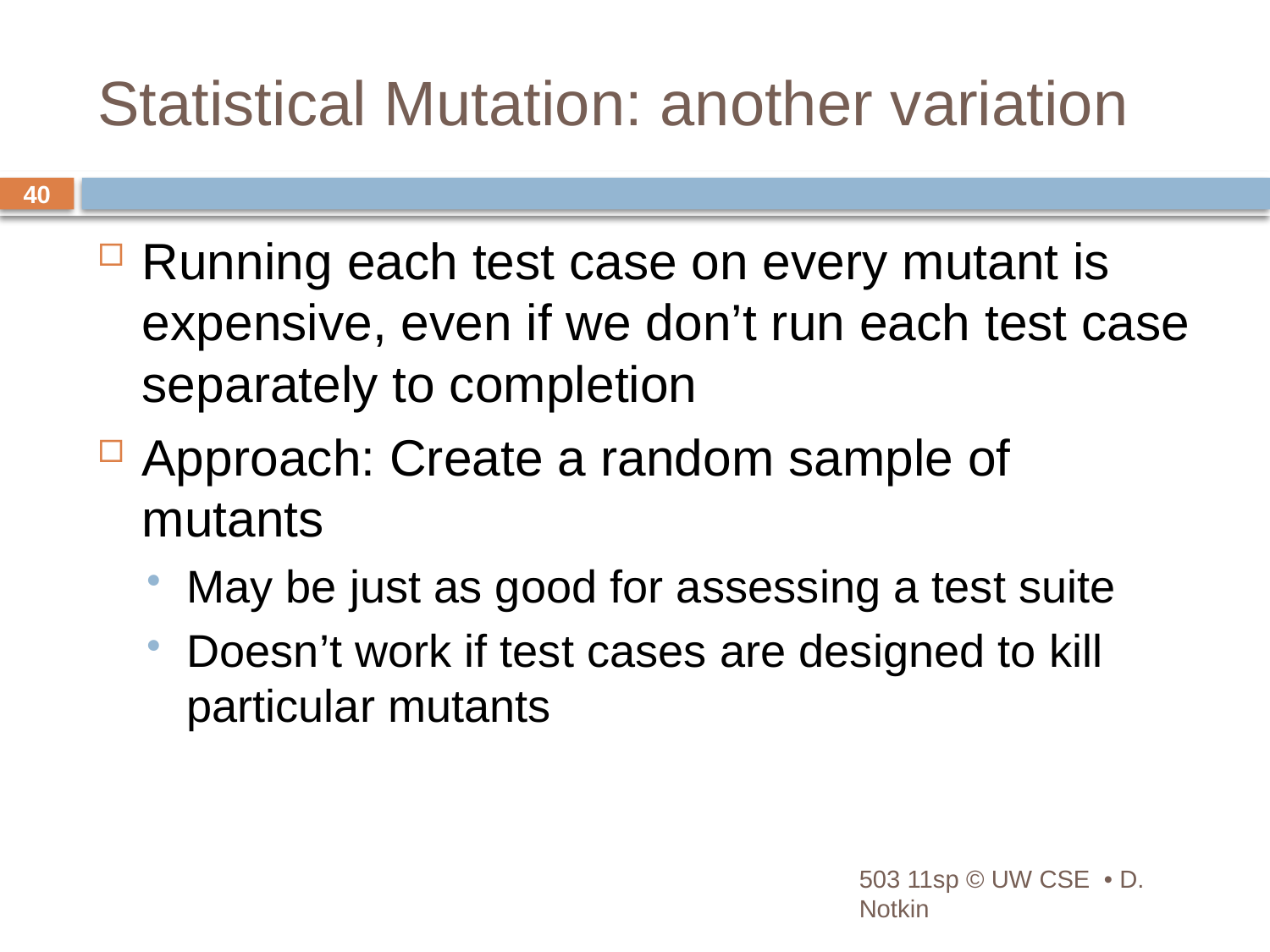

# Statistical Mutation: another variation
40
Running each test case on every mutant is expensive, even if we don’t run each test case separately to completion
Approach: Create a random sample of mutants
May be just as good for assessing a test suite
Doesn’t work if test cases are designed to kill particular mutants

503 11sp © UW CSE  • D. Notkin